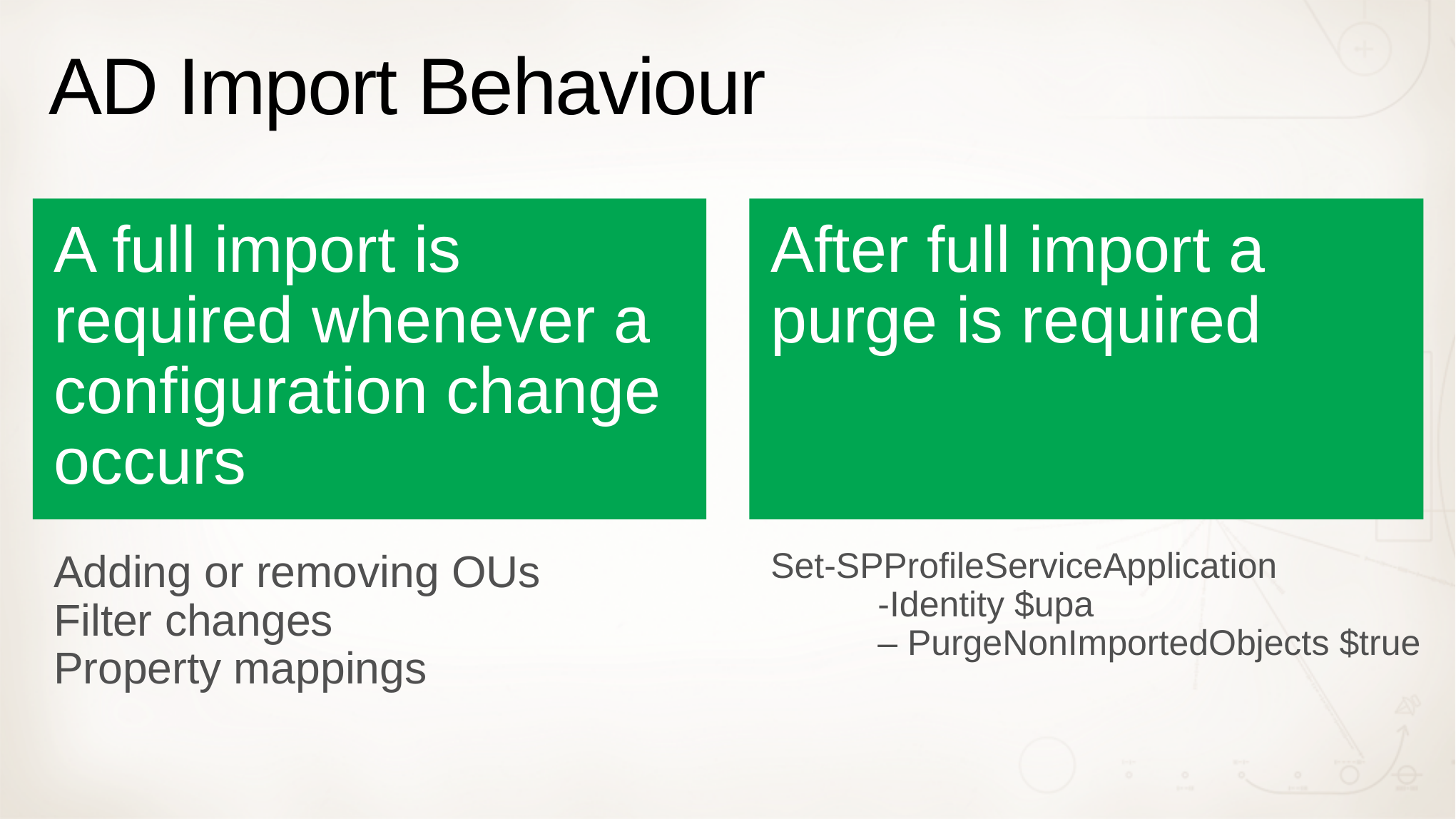

# AD Import Behaviour
A full import is required whenever a configuration change occurs
After full import a purge is required
Set-SPProfileServiceApplication
	-Identity $upa
	– PurgeNonImportedObjects $true
Adding or removing OUs
Filter changes
Property mappings